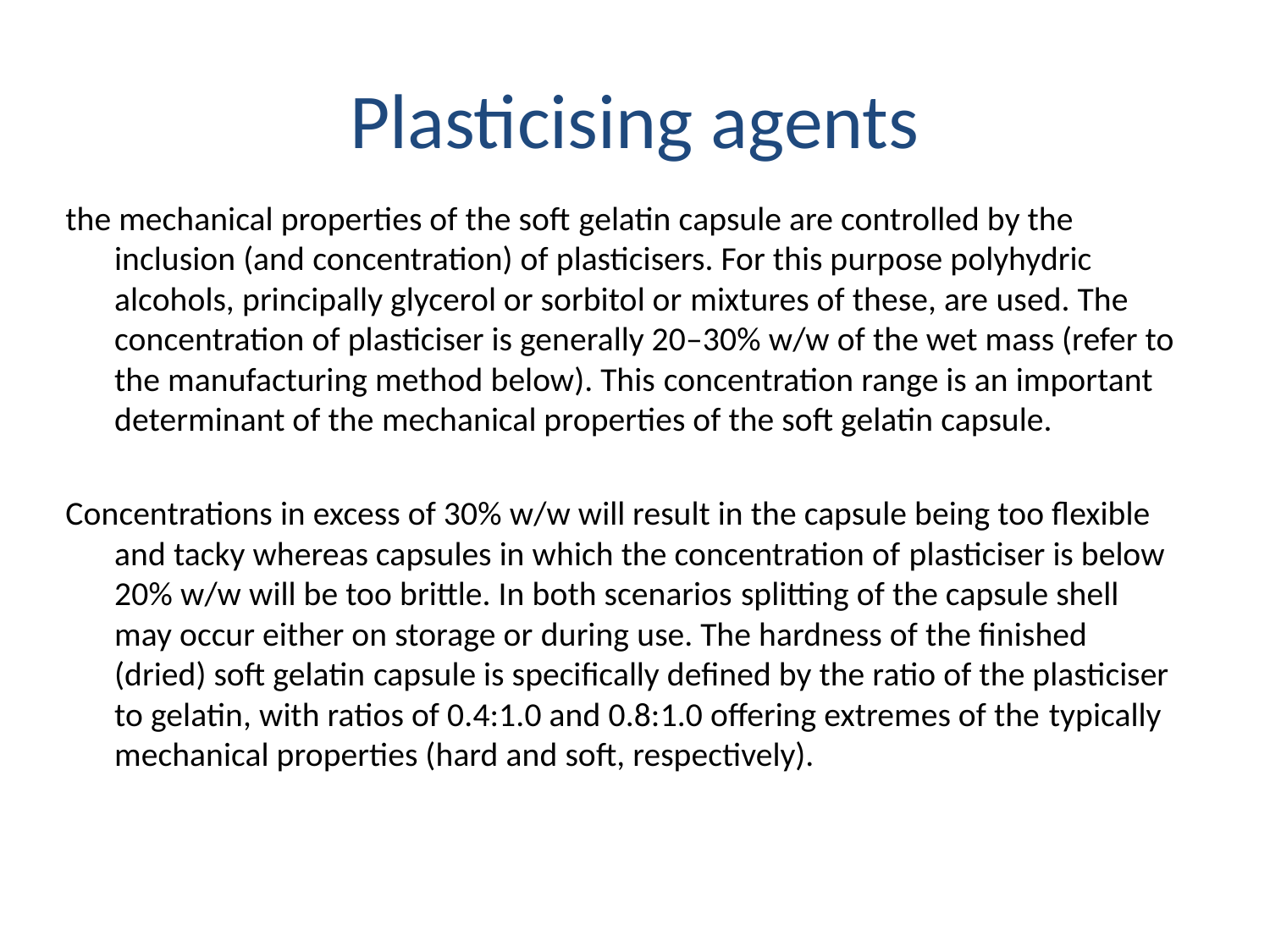

# Plasticising agents
the mechanical properties of the soft gelatin capsule are controlled by the inclusion (and concentration) of plasticisers. For this purpose polyhydric alcohols, principally glycerol or sorbitol or mixtures of these, are used. The concentration of plasticiser is generally 20–30% w/w of the wet mass (refer to the manufacturing method below). This concentration range is an important determinant of the mechanical properties of the soft gelatin capsule.

Concentrations in excess of 30% w/w will result in the capsule being too flexible and tacky whereas capsules in which the concentration of plasticiser is below 20% w/w will be too brittle. In both scenarios splitting of the capsule shell may occur either on storage or during use. The hardness of the finished (dried) soft gelatin capsule is specifically defined by the ratio of the plasticiser to gelatin, with ratios of 0.4:1.0 and 0.8:1.0 offering extremes of the typically mechanical properties (hard and soft, respectively).